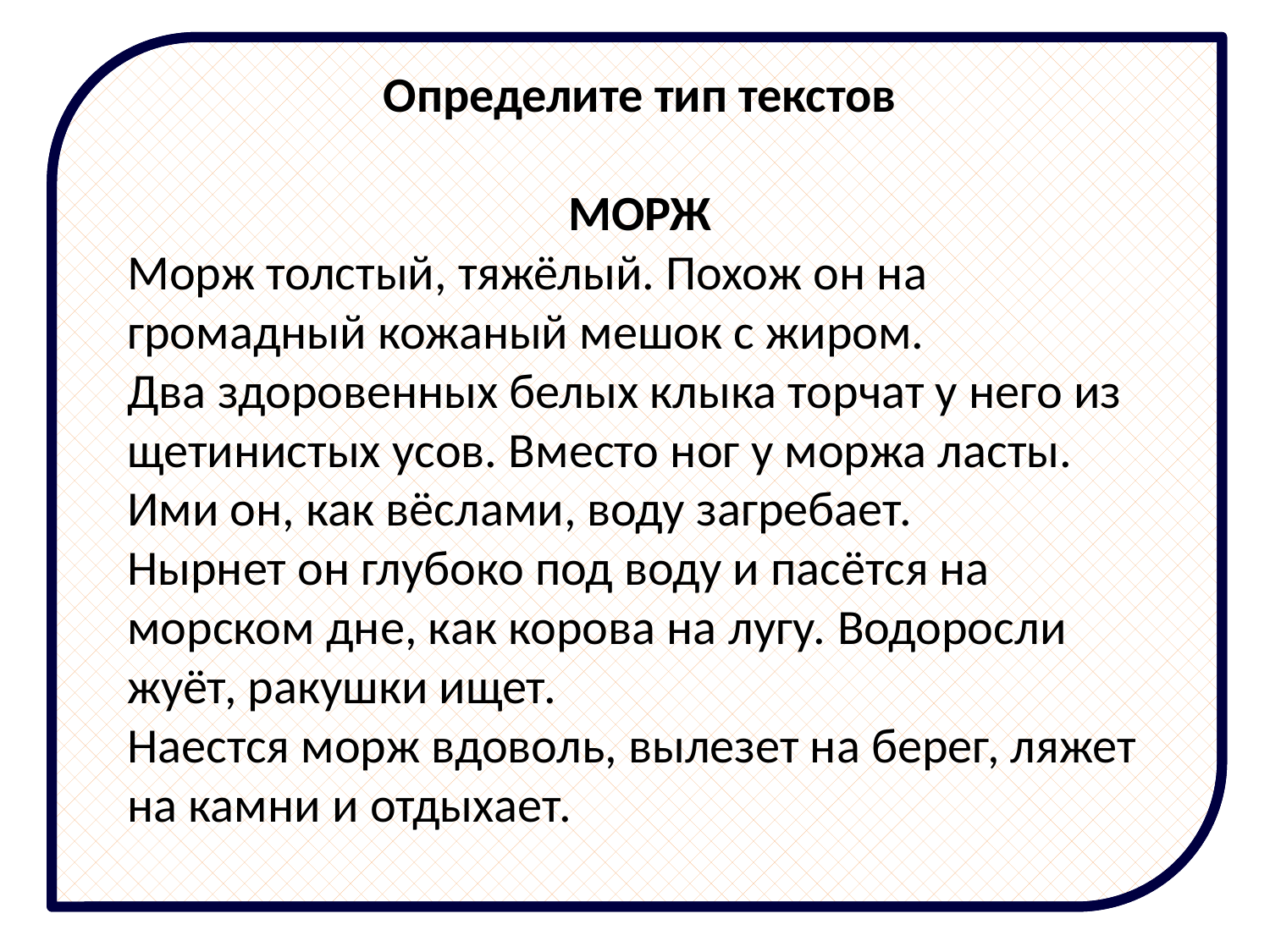

Определите тип текстов

МОРЖ
Морж толстый, тяжёлый. Похож он на громадный кожаный мешок с жиром.
Два здоровенных белых клыка торчат у него из щетинистых усов. Вместо ног у моржа ласты. Ими он, как вёслами, воду загребает.
Нырнет он глубоко под воду и пасётся на морском дне, как корова на лугу. Водоросли жуёт, ракушки ищет.
Наестся морж вдоволь, вылезет на берег, ляжет на камни и отдыхает.